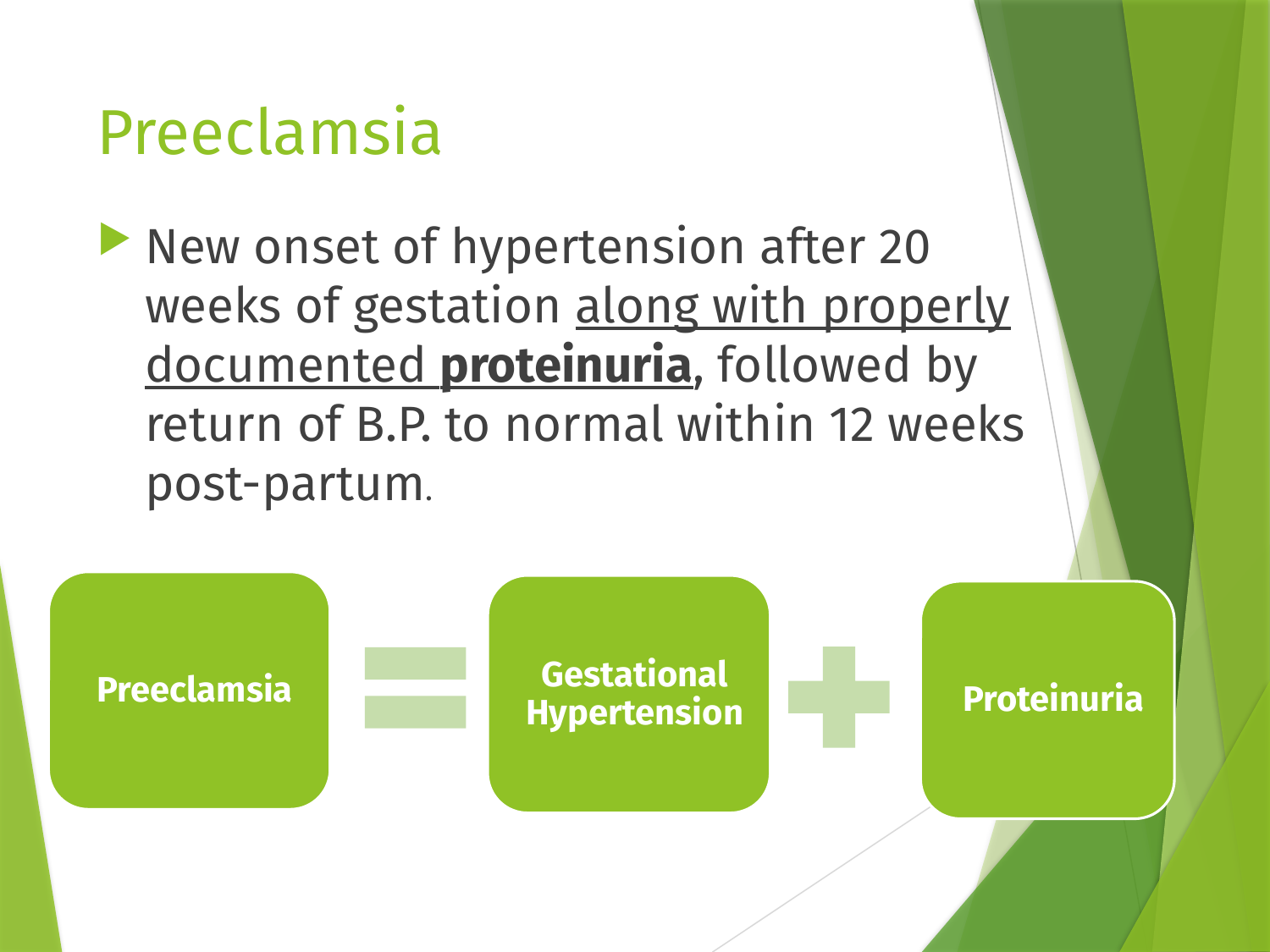

# Preeclamsia
New onset of hypertension after 20 weeks of gestation along with properly documented proteinuria, followed by return of B.P. to normal within 12 weeks post-partum.

Preeclamsia

Gestational Hypertension

Proteinuria